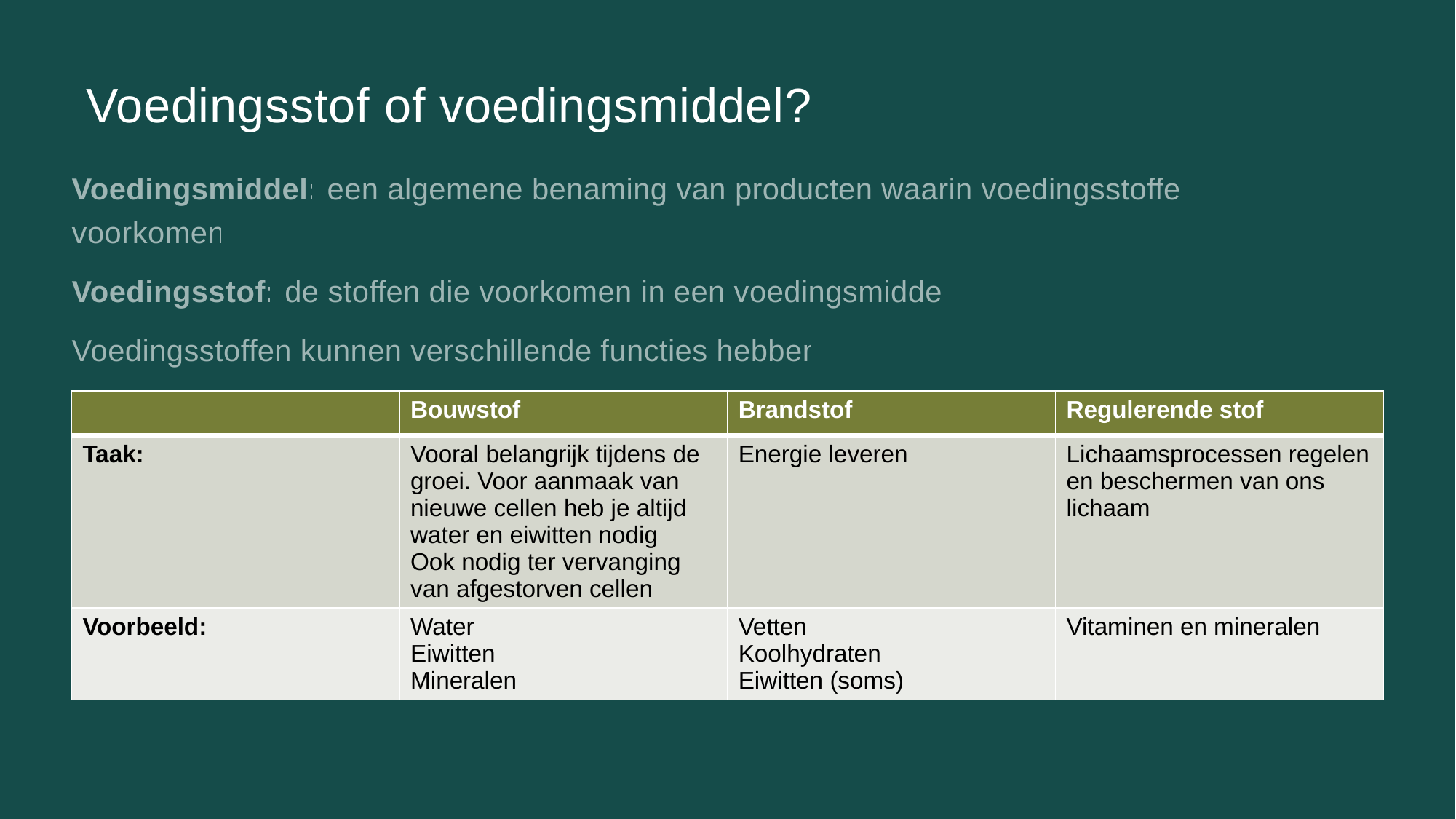

# Voedingsstof of voedingsmiddel?
Voedingsmiddel: een algemene benaming van producten waarin voedingsstoffen voorkomen
Voedingsstof: de stoffen die voorkomen in een voedingsmiddel.
Voedingsstoffen kunnen verschillende functies hebben:
|  | Bouwstof | Brandstof | Regulerende stof |
| --- | --- | --- | --- |
| Taak: | Vooral belangrijk tijdens de groei. Voor aanmaak van nieuwe cellen heb je altijd water en eiwitten nodig Ook nodig ter vervanging van afgestorven cellen | Energie leveren | Lichaamsprocessen regelen en beschermen van ons lichaam |
| Voorbeeld: | Water Eiwitten Mineralen | Vetten Koolhydraten Eiwitten (soms) | Vitaminen en mineralen |